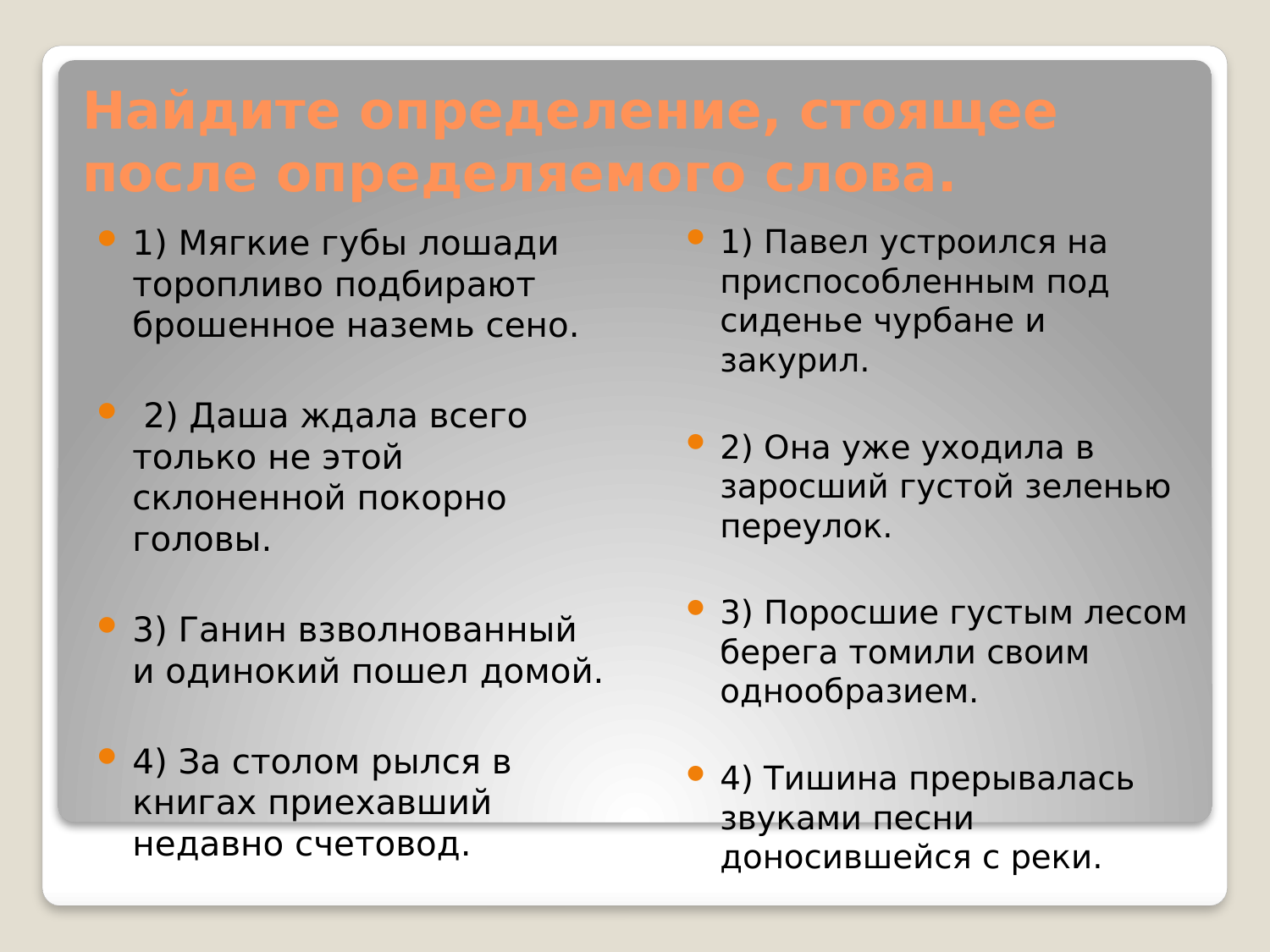

# Найдите определение, стоящее после определяемого слова.
1) Мягкие губы лошади торопливо подбирают брошенное наземь сено.

 2) Даша ждала всего только не этой склоненной покорно головы.

3) Ганин взволнованный и одинокий пошел домой.

4) За столом рылся в книгах приехавший недавно счетовод.
1) Павел устроился на приспособленным под сиденье чурбане и закурил.

2) Она уже уходила в заросший густой зеленью переулок.

3) Поросшие густым лесом берега томили своим однообразием.

4) Тишина прерывалась звуками песни доносившейся с реки.